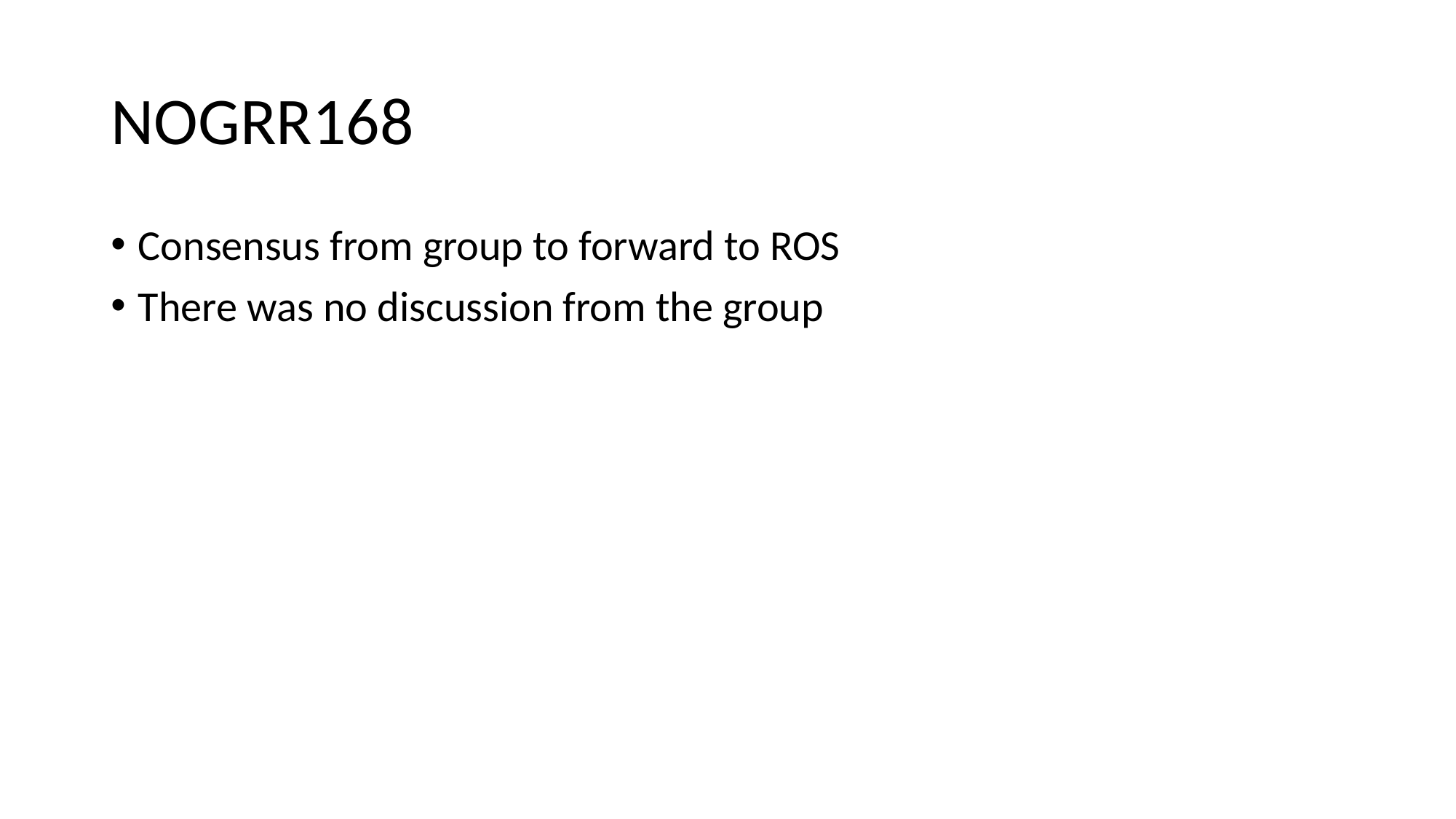

# NOGRR168
Consensus from group to forward to ROS
There was no discussion from the group